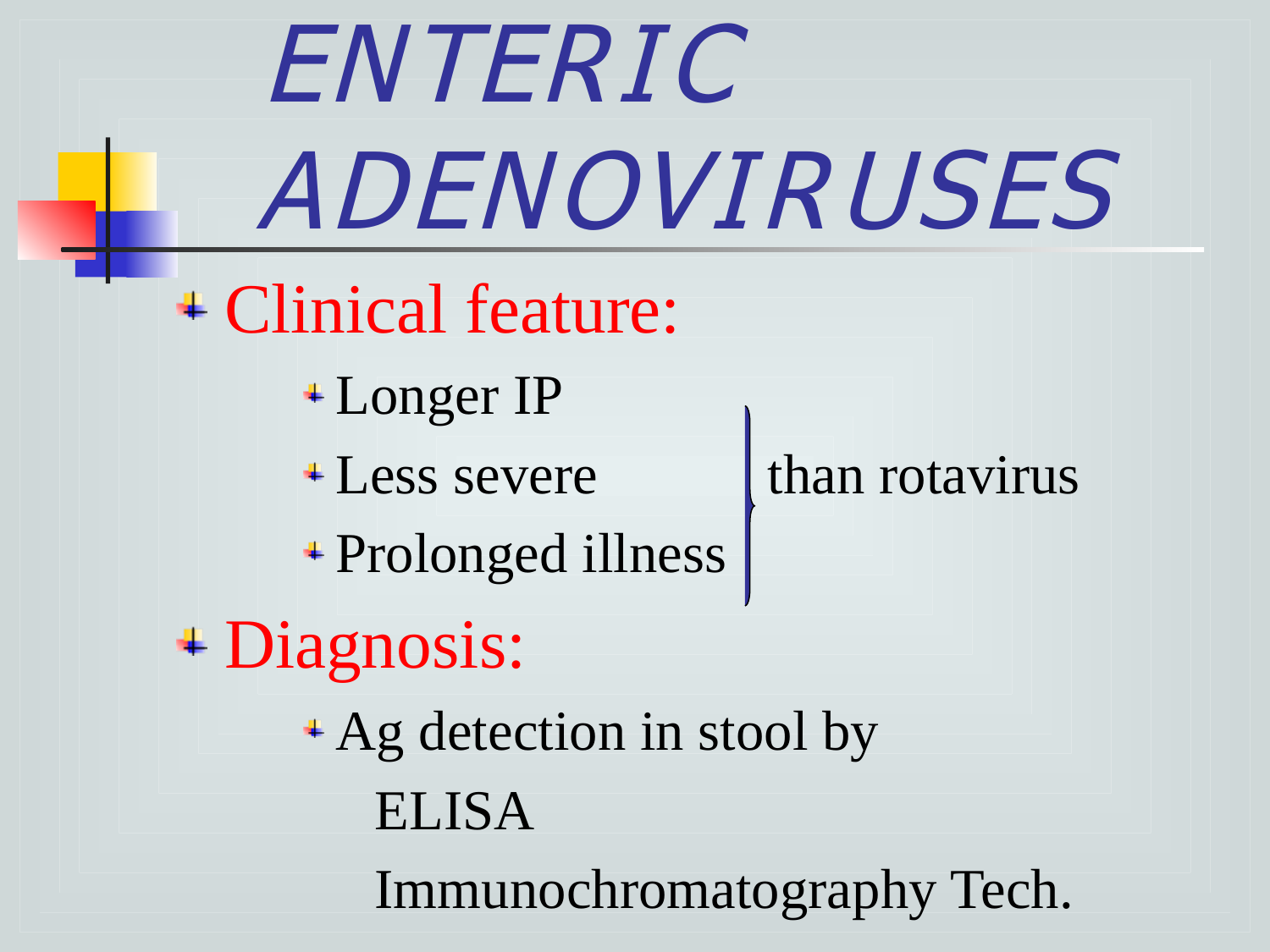

# ENTERIC             ADENOVIRUSES
Clinical feature:
Longer IP
Less severe            than rotavirus
Prolonged illness
Diagnosis:
Ag detection in stool by
     ELISA
     Immunochromatography Tech.